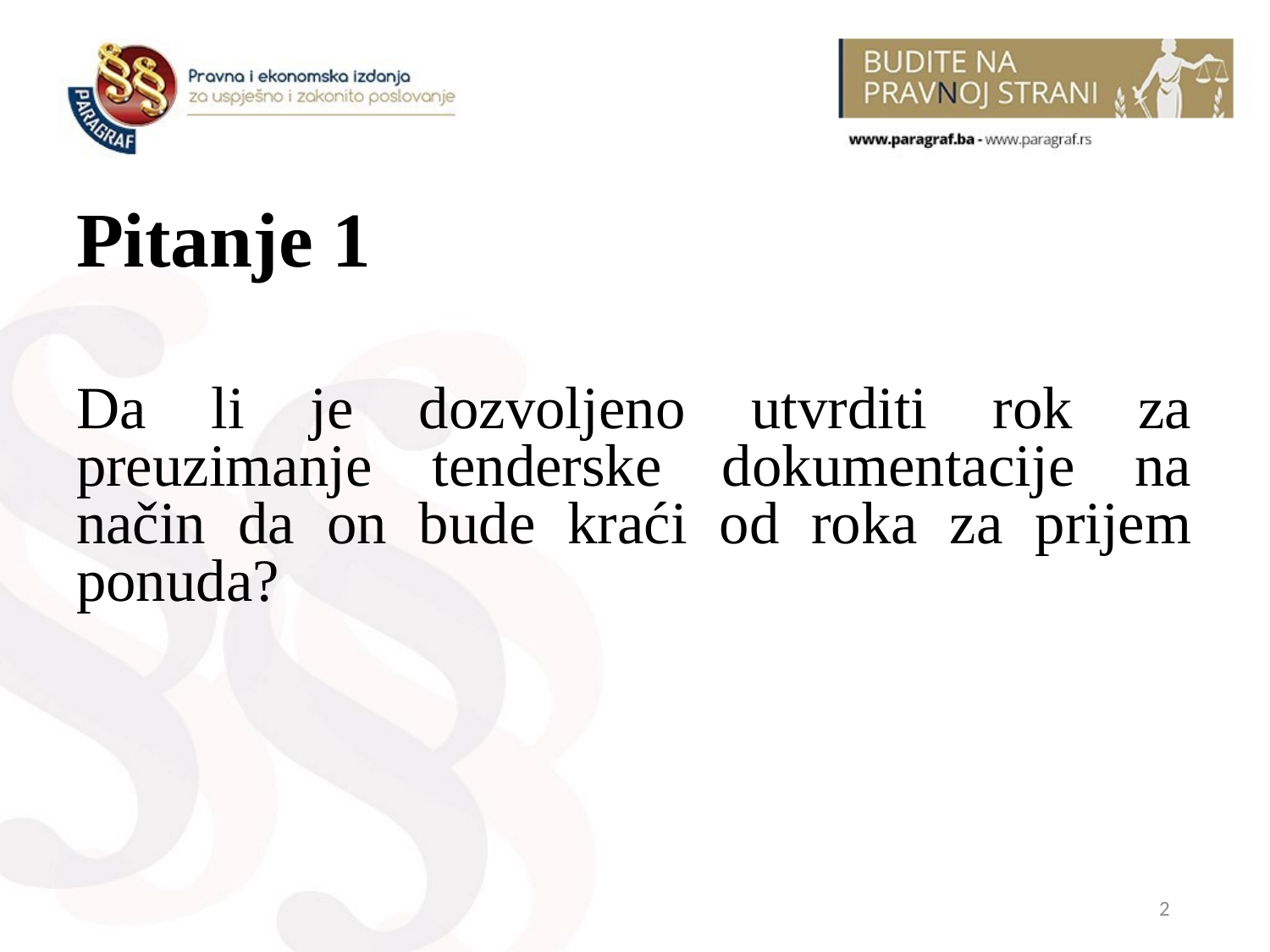

# Pitanje 1
Da li je dozvoljeno utvrditi rok za preuzimanje tenderske dokumentacije na način da on bude kraći od roka za prijem ponuda?

2